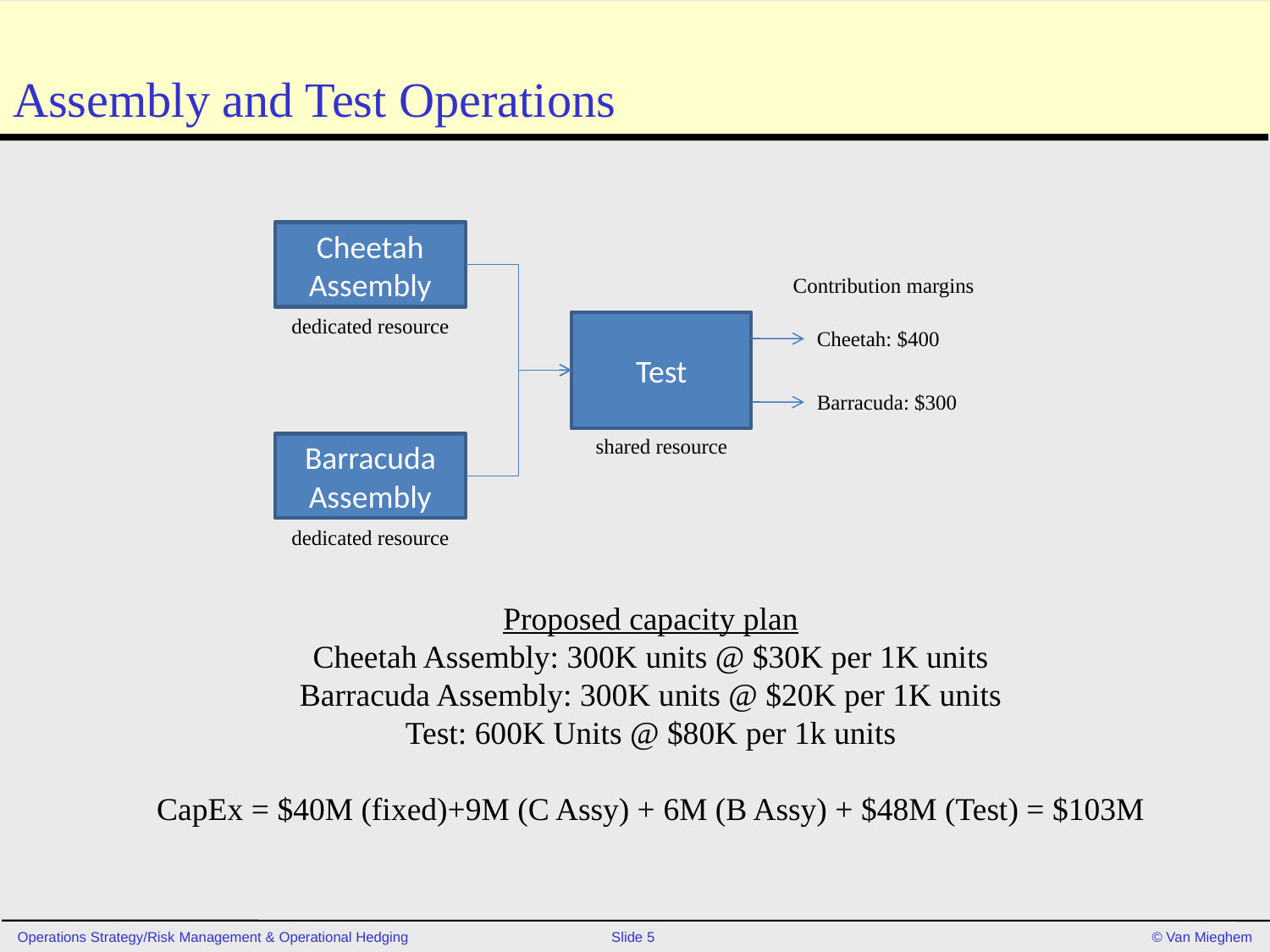

# Assembly and Test Operations
Cheetah Assembly
Contribution margins
dedicated resource
Test
Cheetah: $400
Barracuda: $300
shared resource
Barracuda Assembly
dedicated resource
Proposed capacity plan
Cheetah Assembly: 300K units @ $30K per 1K units
Barracuda Assembly: 300K units @ $20K per 1K units
Test: 600K Units @ $80K per 1k units

CapEx = $40M (fixed)+9M (C Assy) + 6M (B Assy) + $48M (Test) = $103M